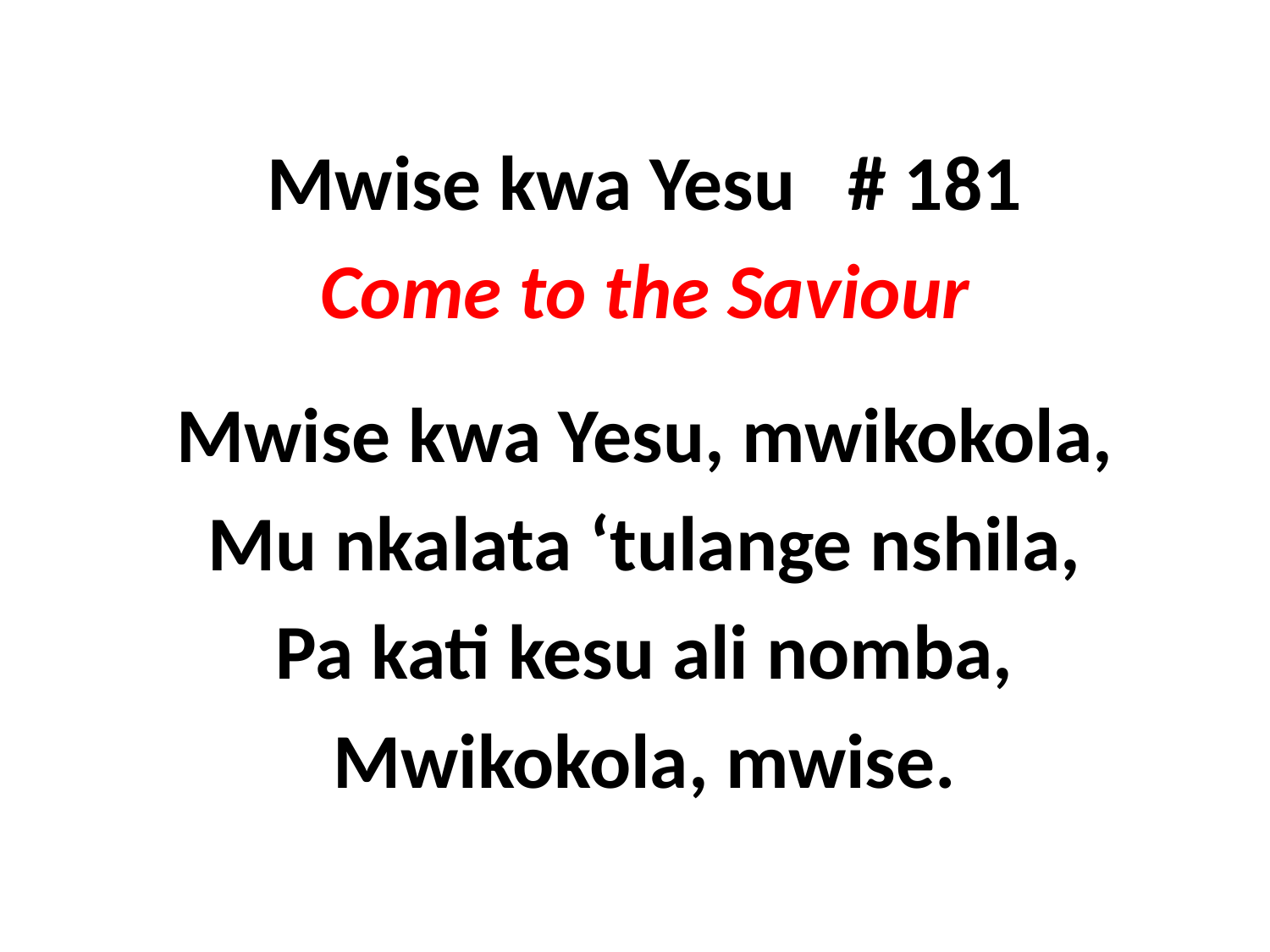

Mwise kwa Yesu   # 181
Come to the Saviour

Mwise kwa Yesu, mwikokola,
Mu nkalata ‘tulange nshila,
Pa kati kesu ali nomba,
Mwikokola, mwise.